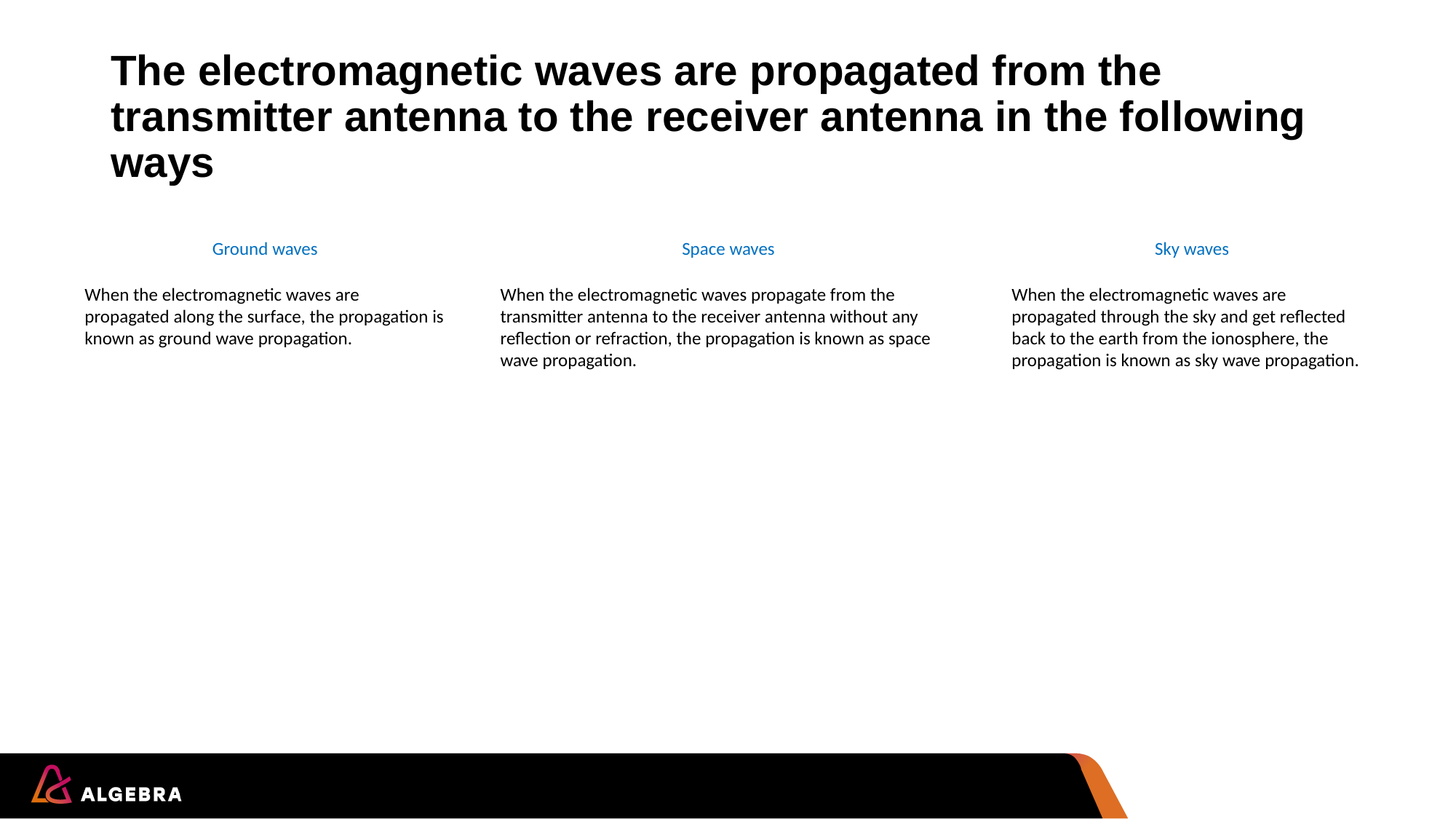

# The electromagnetic waves are propagated from the transmitter antenna to the receiver antenna in the following ways
Ground waves
Space waves
Sky waves
When the electromagnetic waves are propagated along the surface, the propagation is known as ground wave propagation.
When the electromagnetic waves propagate from the transmitter antenna to the receiver antenna without any reflection or refraction, the propagation is known as space wave propagation.
When the electromagnetic waves are propagated through the sky and get reflected back to the earth from the ionosphere, the propagation is known as sky wave propagation.